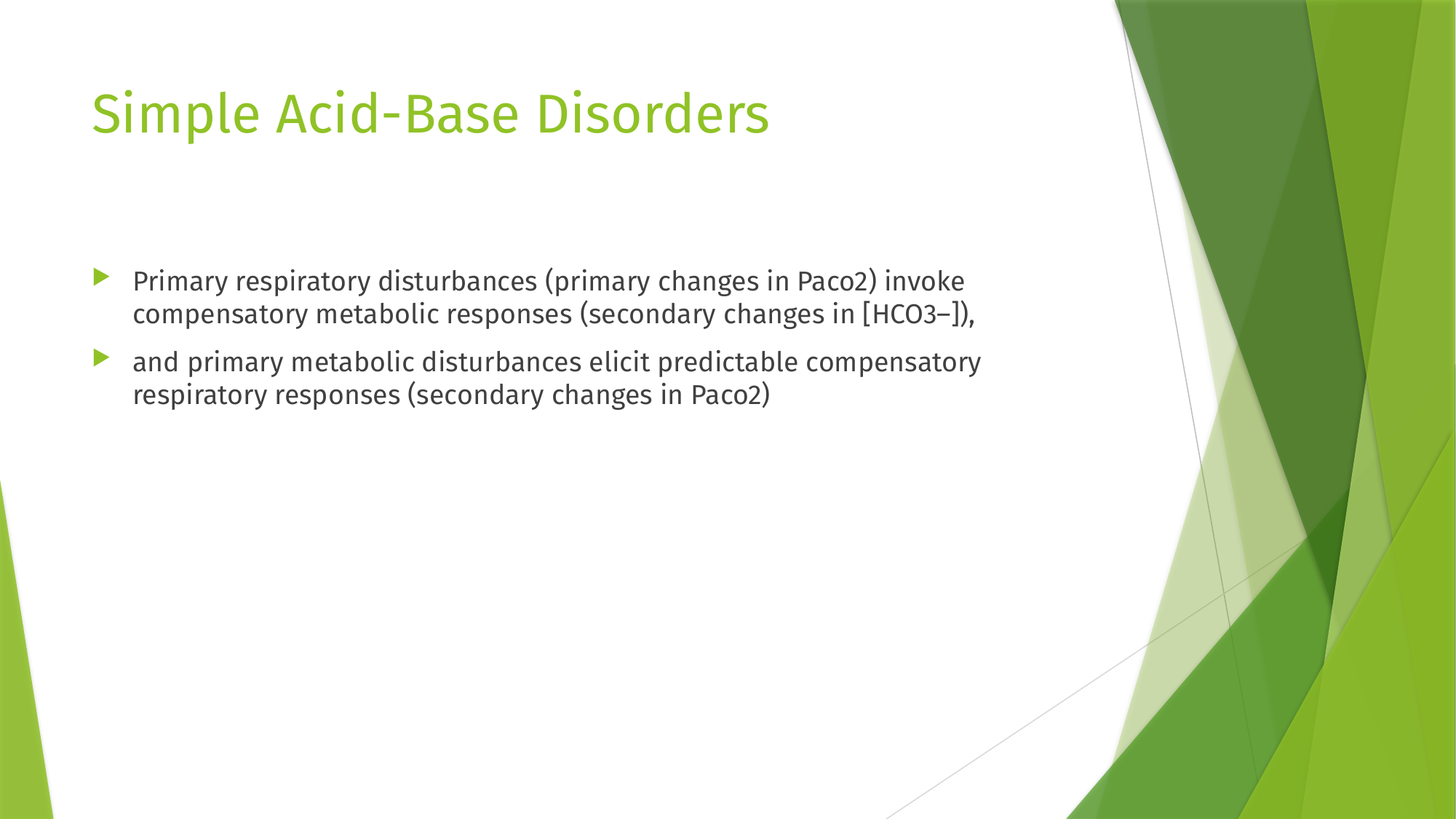

# Simple Acid-Base Disorders
Primary respiratory disturbances (primary changes in Paco2) invoke compensatory metabolic responses (secondary changes in [HCO3–]),
and primary metabolic disturbances elicit predictable compensatory respiratory responses (secondary changes in Paco2)